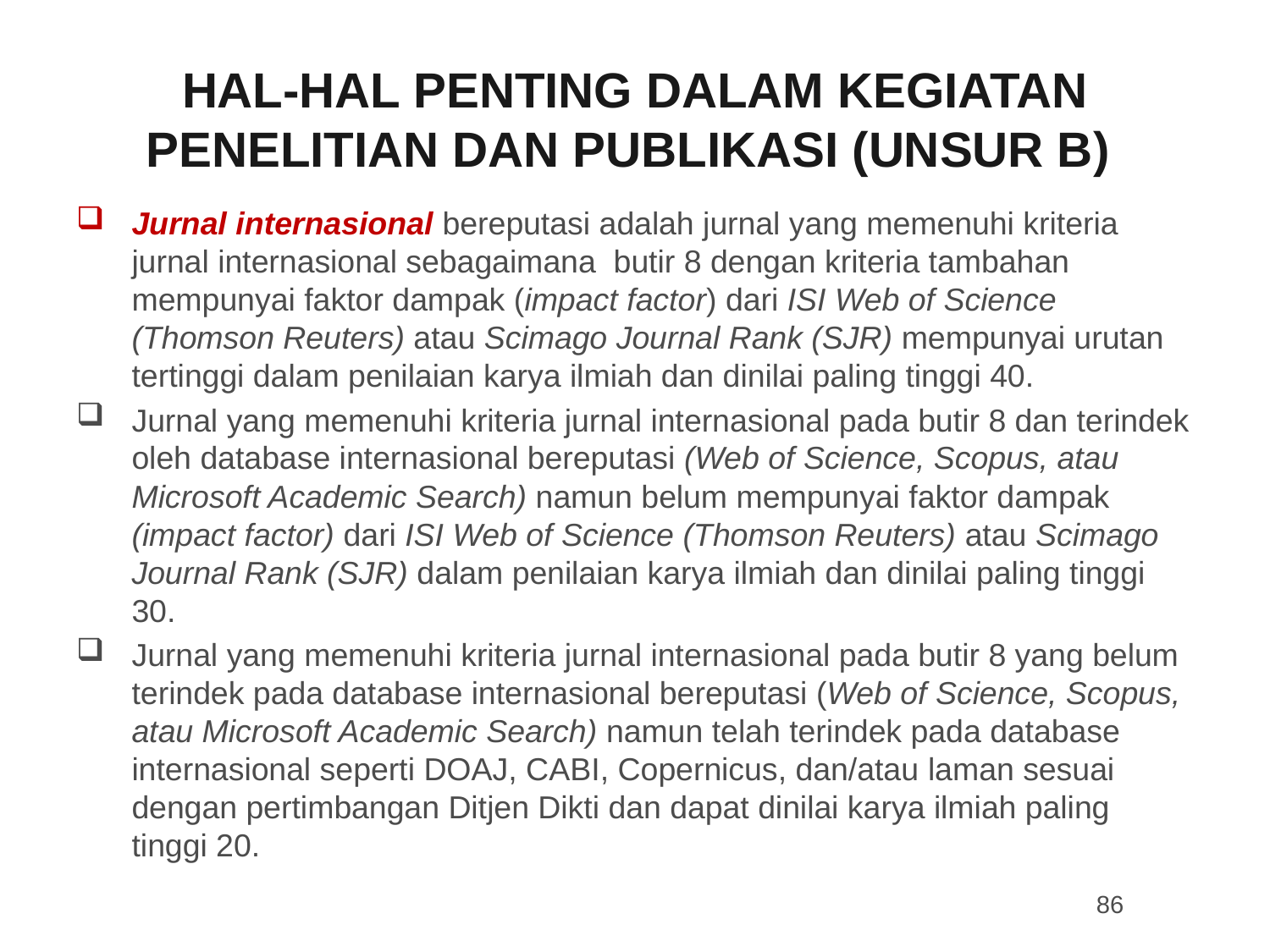

# HAL-HAL PENTING DALAM KEGIATAN PENELITIAN DAN PUBLIKASI (UNSUR B)
Jurnal internasional bereputasi adalah jurnal yang memenuhi kriteria jurnal internasional sebagaimana  butir 8 dengan kriteria tambahan mempunyai faktor dampak (impact factor) dari ISI Web of Science (Thomson Reuters) atau Scimago Journal Rank (SJR) mempunyai urutan tertinggi dalam penilaian karya ilmiah dan dinilai paling tinggi 40.
Jurnal yang memenuhi kriteria jurnal internasional pada butir 8 dan terindek oleh database internasional bereputasi (Web of Science, Scopus, atau Microsoft Academic Search) namun belum mempunyai faktor dampak (impact factor) dari ISI Web of Science (Thomson Reuters) atau Scimago Journal Rank (SJR) dalam penilaian karya ilmiah dan dinilai paling tinggi 30.
Jurnal yang memenuhi kriteria jurnal internasional pada butir 8 yang belum terindek pada database internasional bereputasi (Web of Science, Scopus, atau Microsoft Academic Search) namun telah terindek pada database internasional seperti DOAJ, CABI, Copernicus, dan/atau laman sesuai dengan pertimbangan Ditjen Dikti dan dapat dinilai karya ilmiah paling tinggi 20.
86